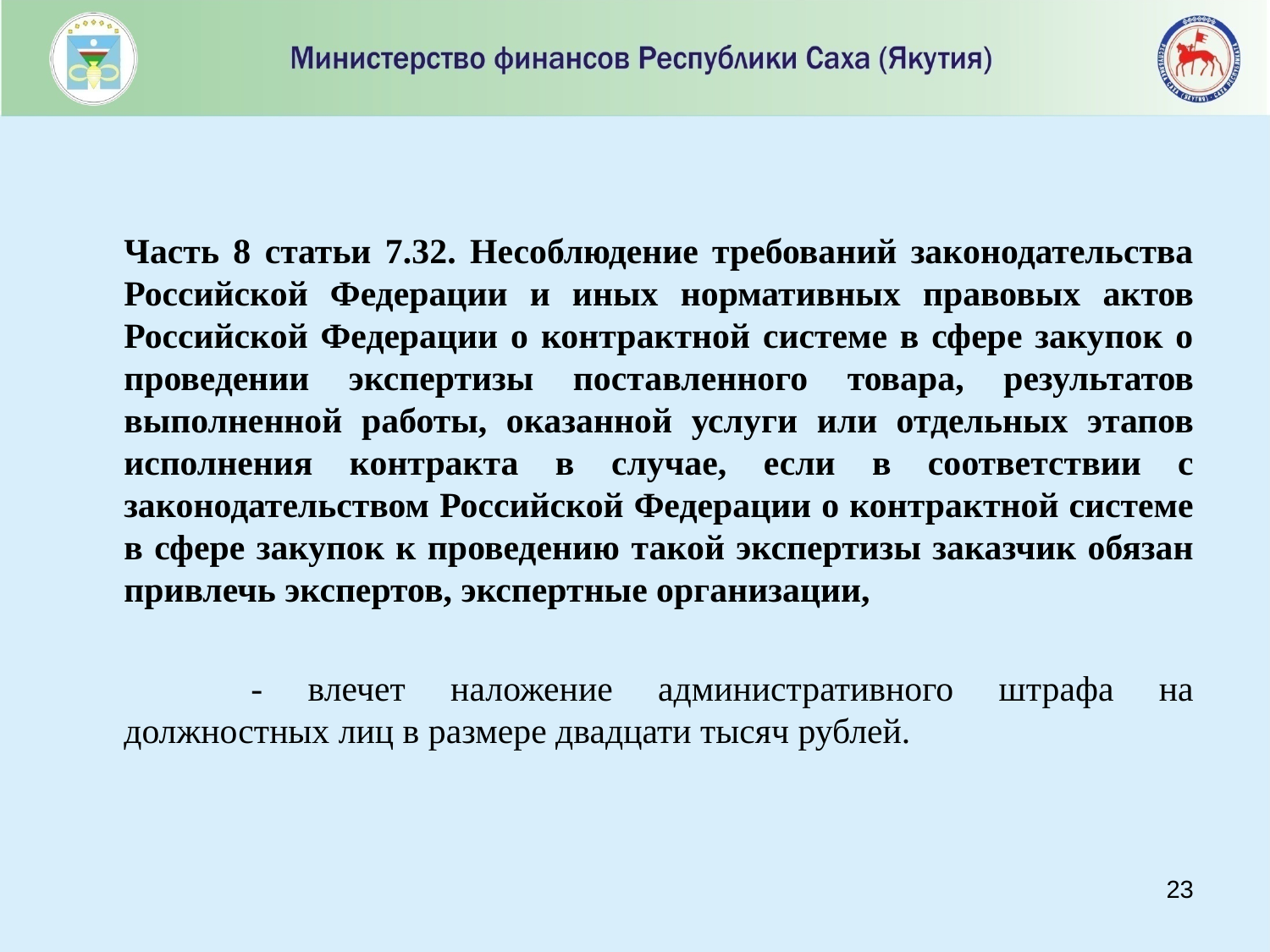

#
	Часть 8 статьи 7.32. Несоблюдение требований законодательства Российской Федерации и иных нормативных правовых актов Российской Федерации о контрактной системе в сфере закупок о проведении экспертизы поставленного товара, результатов выполненной работы, оказанной услуги или отдельных этапов исполнения контракта в случае, если в соответствии с законодательством Российской Федерации о контрактной системе в сфере закупок к проведению такой экспертизы заказчик обязан привлечь экспертов, экспертные организации,

		- влечет наложение административного штрафа на должностных лиц в размере двадцати тысяч рублей.

23